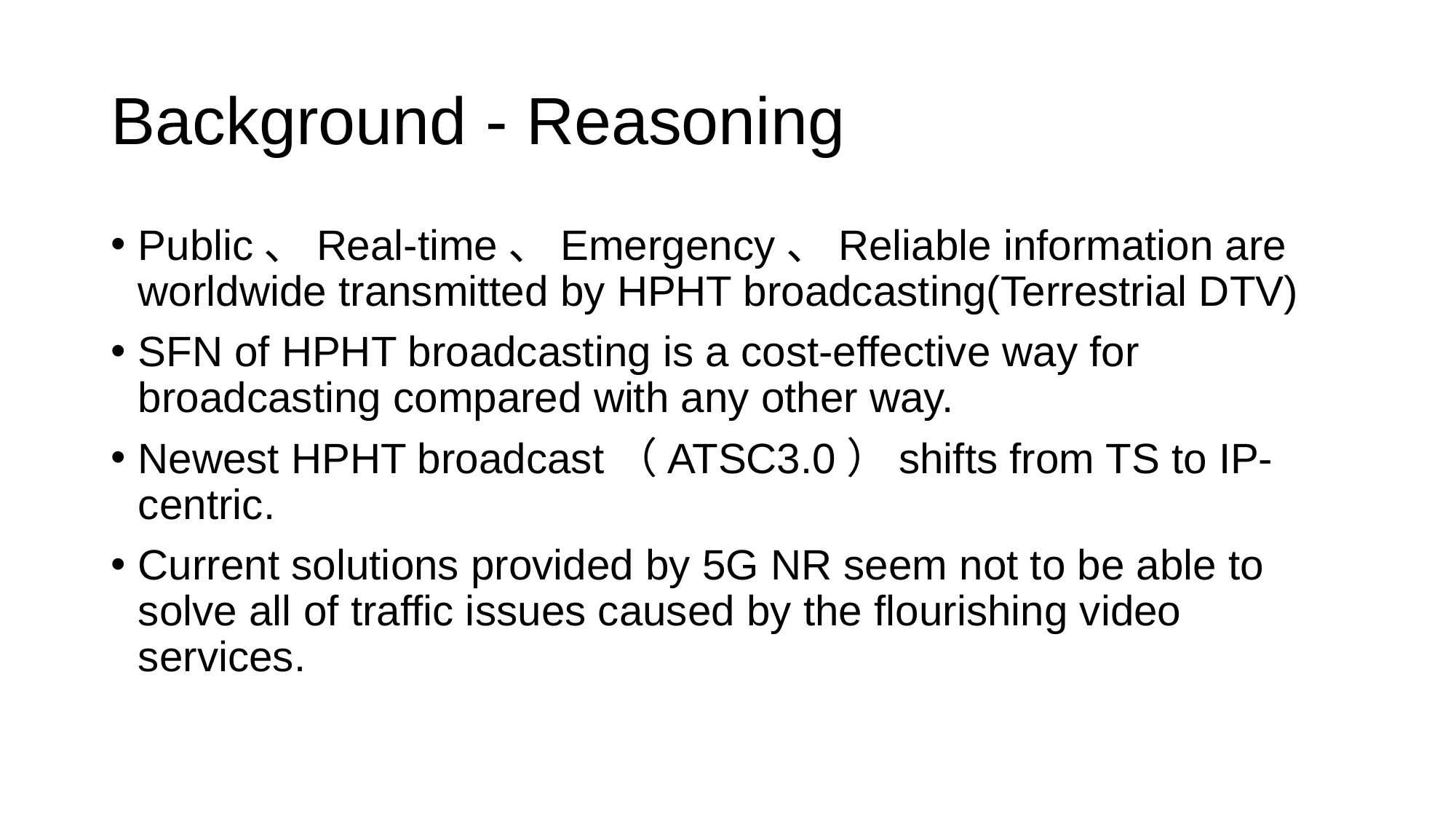

# Background - Reasoning
Public、Real-time、Emergency、Reliable information are worldwide transmitted by HPHT broadcasting(Terrestrial DTV)
SFN of HPHT broadcasting is a cost-effective way for broadcasting compared with any other way.
Newest HPHT broadcast（ATSC3.0）shifts from TS to IP-centric.
Current solutions provided by 5G NR seem not to be able to solve all of traffic issues caused by the flourishing video services.